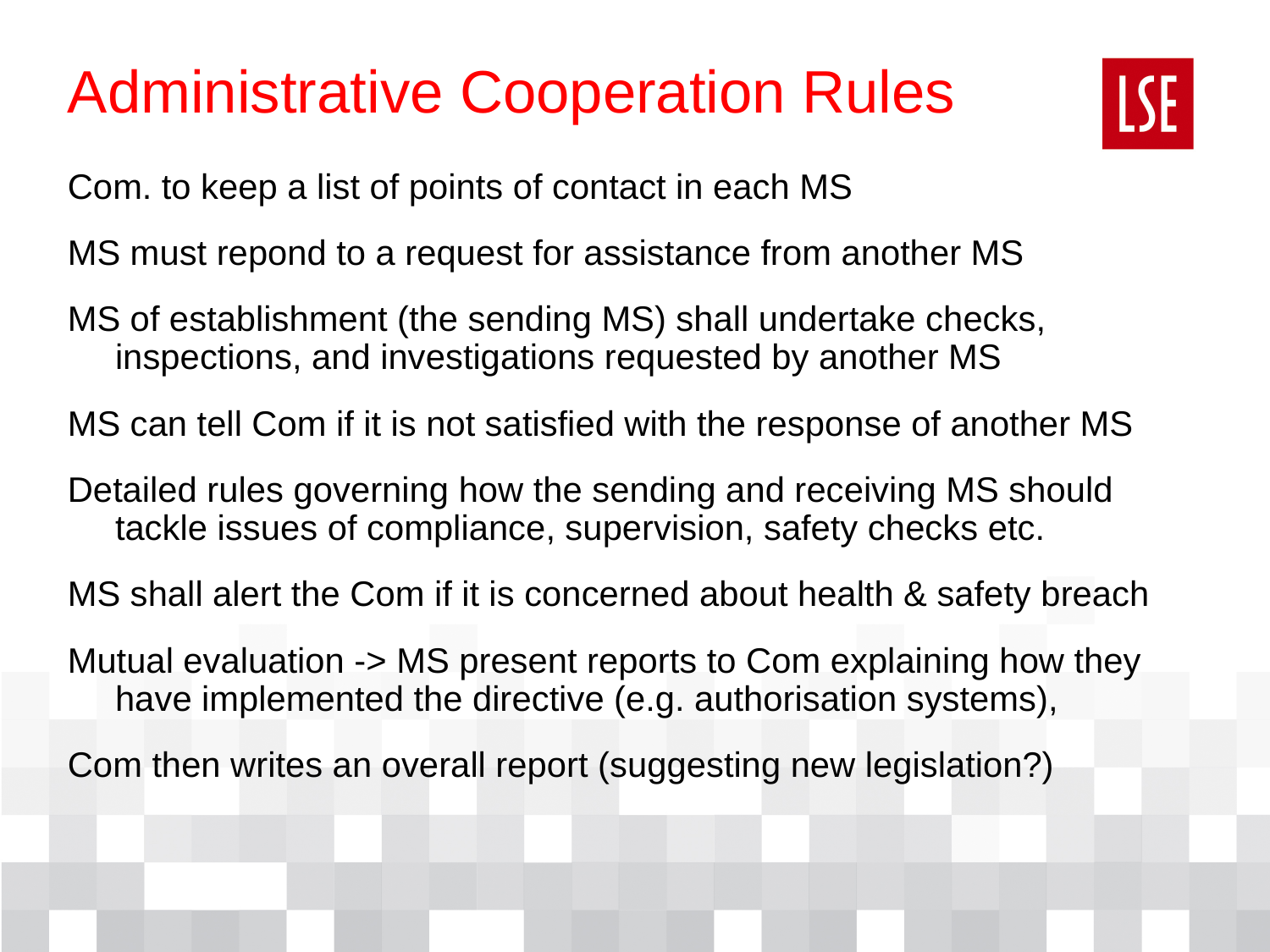

# Administrative Cooperation Rules
Com. to keep a list of points of contact in each MS
MS must repond to a request for assistance from another MS
MS of establishment (the sending MS) shall undertake checks, inspections, and investigations requested by another MS
MS can tell Com if it is not satisfied with the response of another MS
Detailed rules governing how the sending and receiving MS should tackle issues of compliance, supervision, safety checks etc.
MS shall alert the Com if it is concerned about health & safety breach
Mutual evaluation -> MS present reports to Com explaining how they have implemented the directive (e.g. authorisation systems),
Com then writes an overall report (suggesting new legislation?)